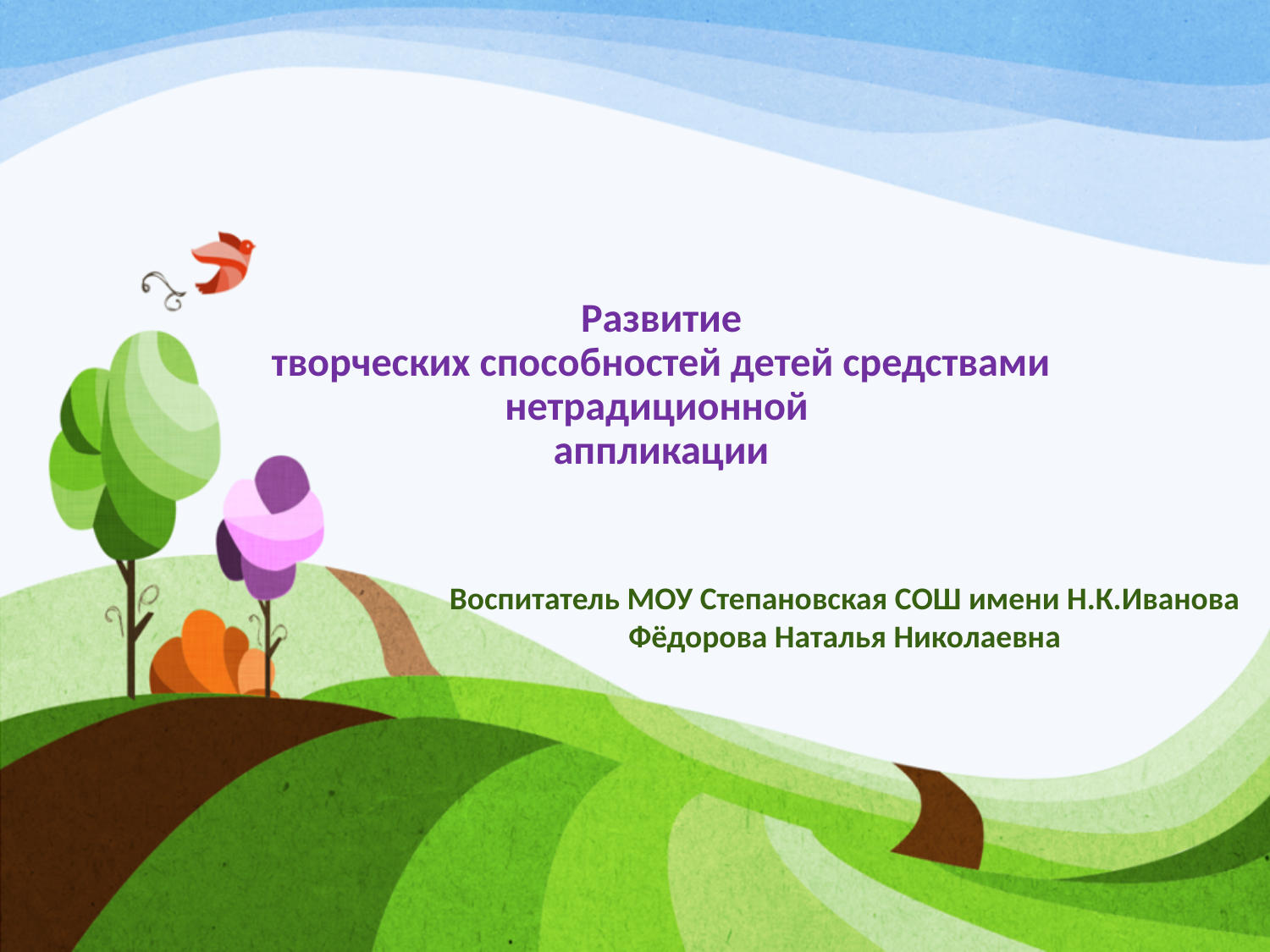

# Развитие творческих способностей детей средствами нетрадиционной аппликации
Воспитатель МОУ Степановская СОШ имени Н.К.Иванова
Фёдорова Наталья Николаевна